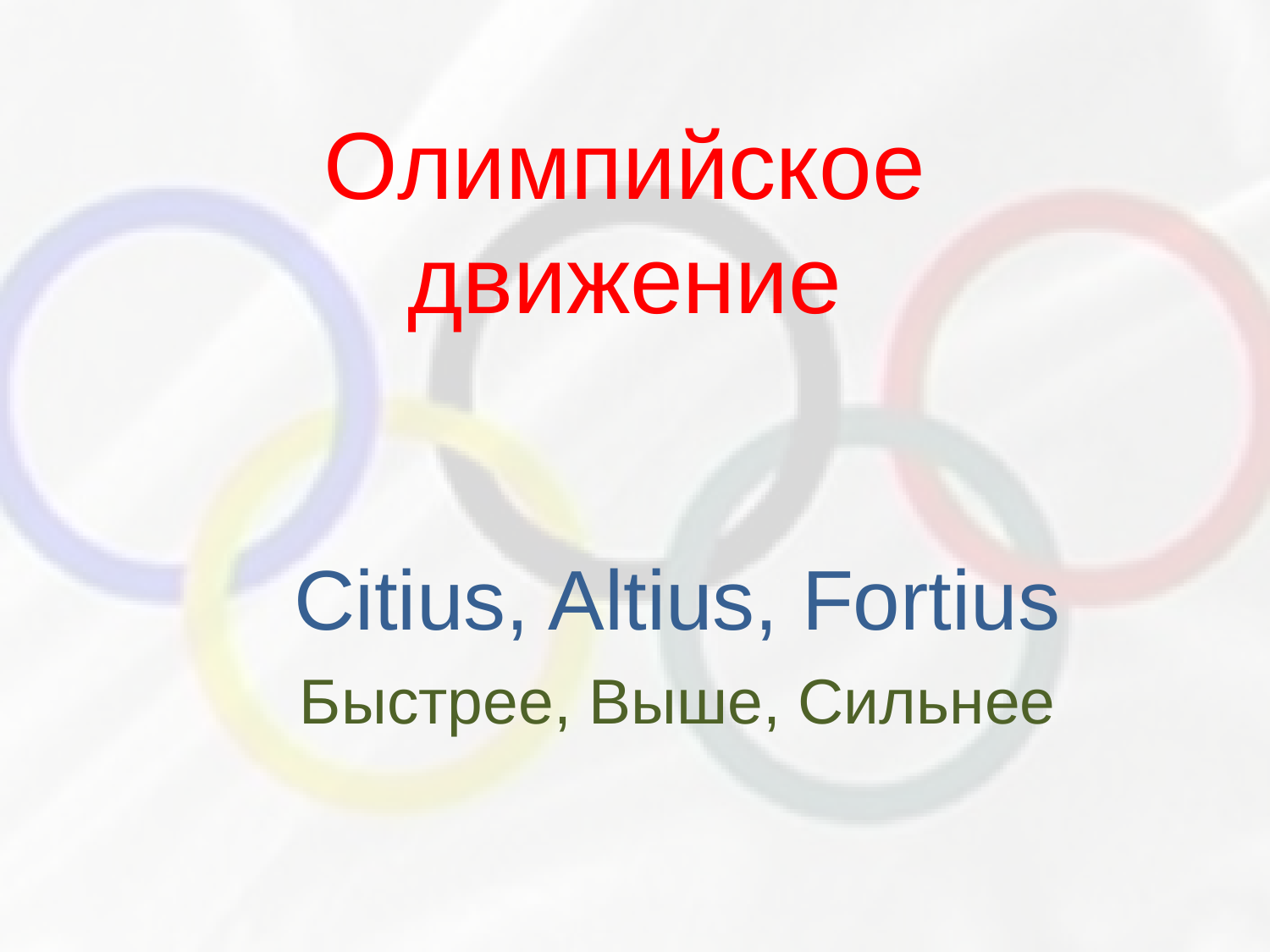

# Олимпийское движение
Citius, Altius, Fortius
Быстрее, Выше, Сильнее